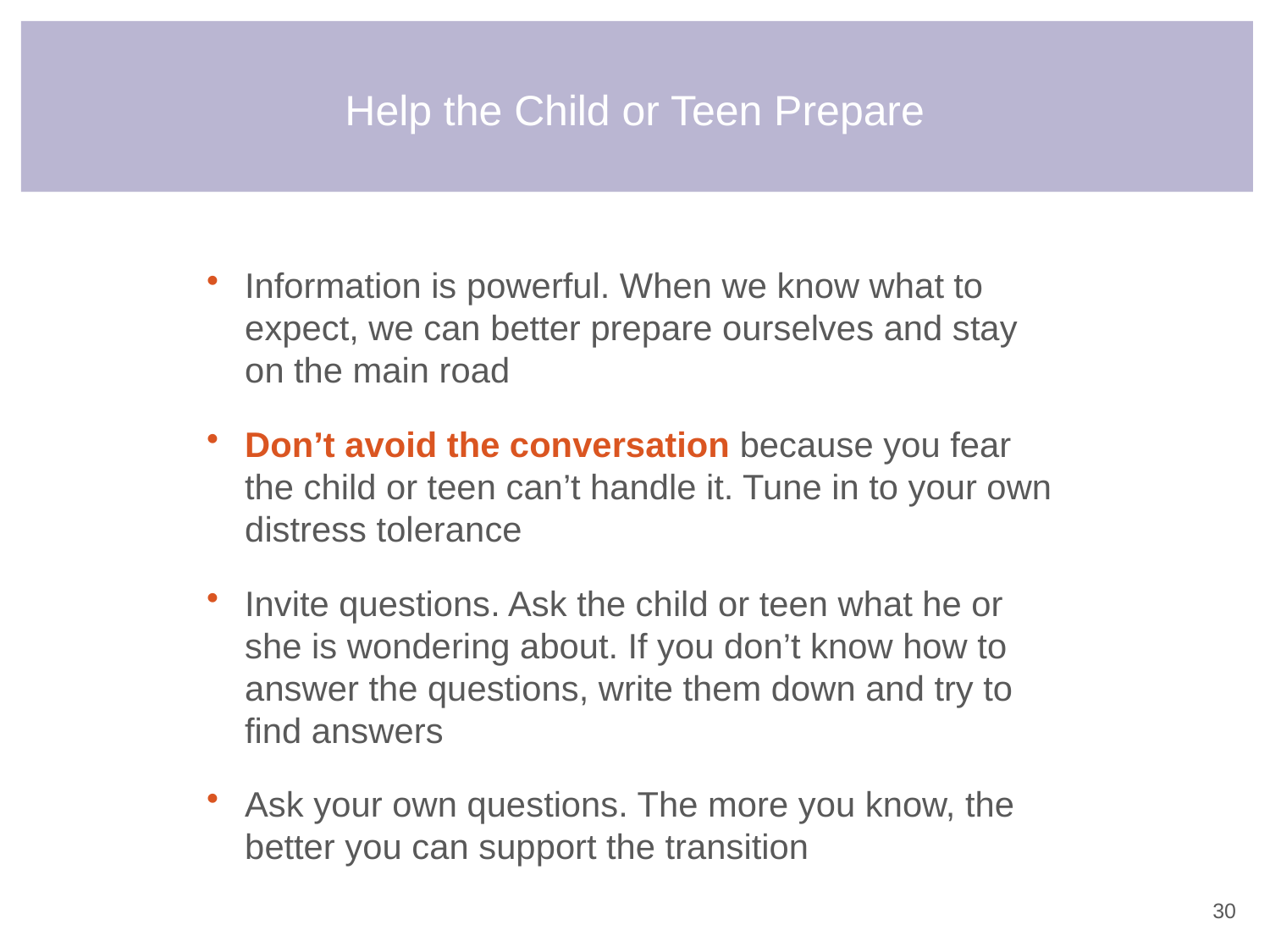

# Help the Child or Teen Prepare
Information is powerful. When we know what to expect, we can better prepare ourselves and stay on the main road
Don’t avoid the conversation because you fear the child or teen can’t handle it. Tune in to your own distress tolerance
Invite questions. Ask the child or teen what he or she is wondering about. If you don’t know how to answer the questions, write them down and try to find answers
Ask your own questions. The more you know, the better you can support the transition

30